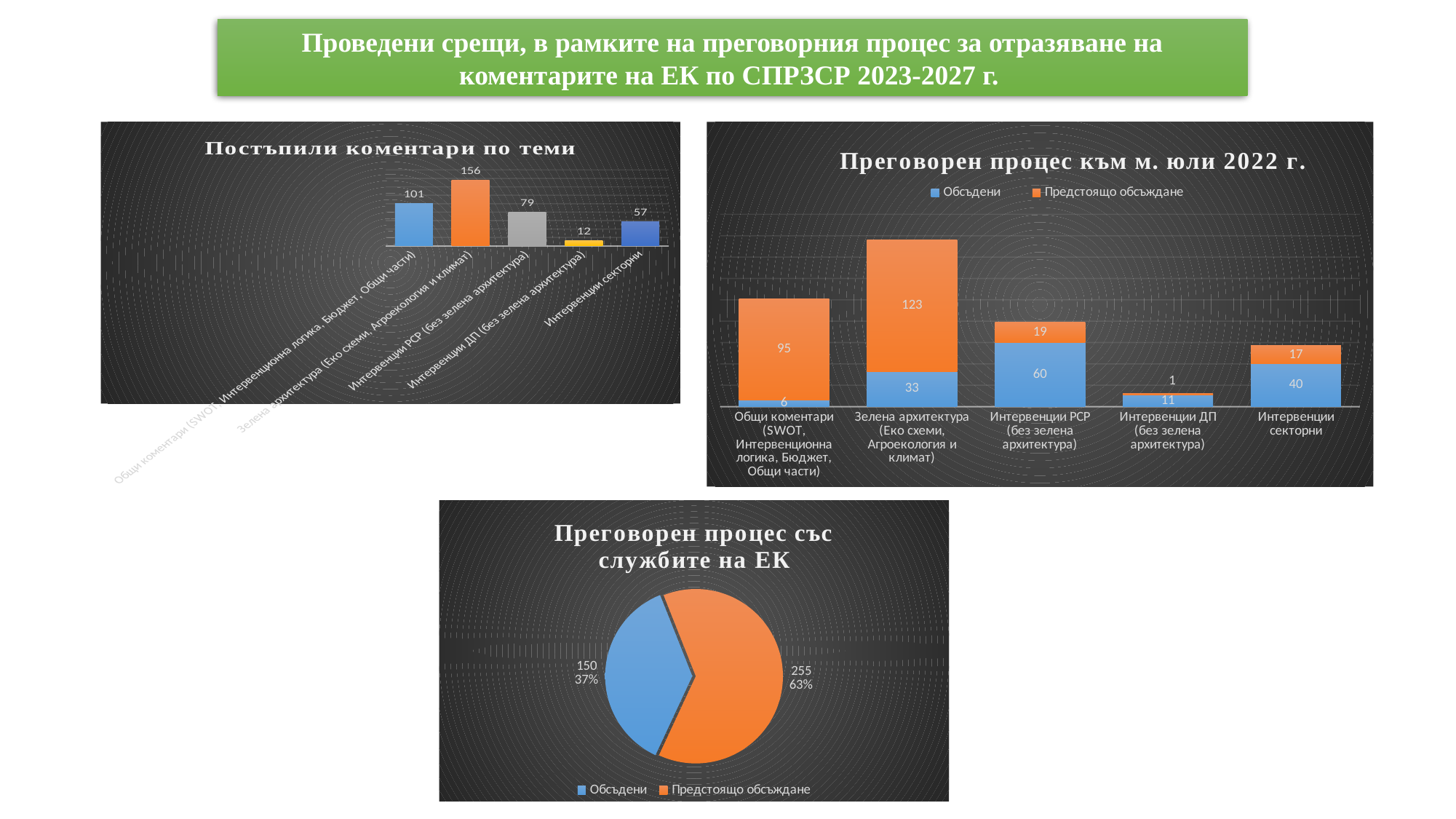

Проведени срещи, в рамките на преговорния процес за отразяване на коментарите на ЕК по СПРЗСР 2023-2027 г.

### Chart: Постъпили коментари по теми

| Category |  |
|---|---|
| Общи коментари (SWOT, Интервенционна логика, Бюджет, Общи части) | 101.0 |
| Зелена архитектура (Еко схеми, Агроекология и климат) | 156.0 |
| Интервенции РСР (без зелена архитектура) | 79.0 |
| Интервенции ДП (без зелена архитектура) | 12.0 |
| Интервенции секторни | 57.0 |

### Chart: Преговорен процес към м. юли 2022 г.

| Category | Обсъдени  | Предстоящо обсъждане |
|---|---|---|
| Общи коментари (SWOT, Интервенционна логика, Бюджет, Общи части) | 6.0 | 95.0 |
| Зелена архитектура (Еко схеми, Агроекология и климат) | 33.0 | 123.0 |
| Интервенции РСР (без зелена архитектура) | 60.0 | 19.0 |
| Интервенции ДП (без зелена архитектура) | 11.0 | 1.0 |
| Интервенции секторни | 40.0 | 17.0 |

### Chart: Преговорен процес със службите на ЕК

| Category |  |
|---|---|
| Обсъдени  | 150.0 |
| Предстоящо обсъждане | 255.0 |